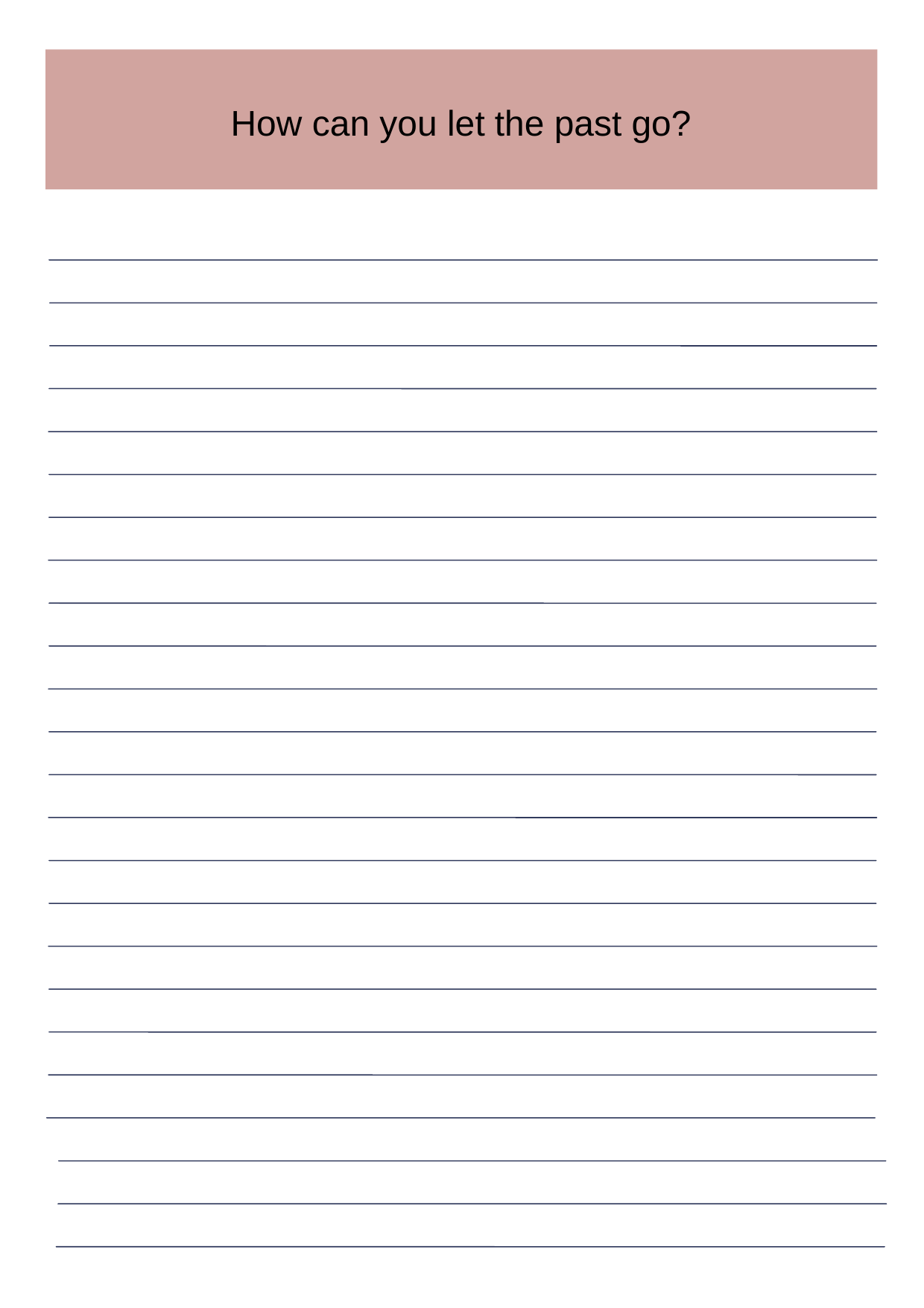

How can you let the past go?